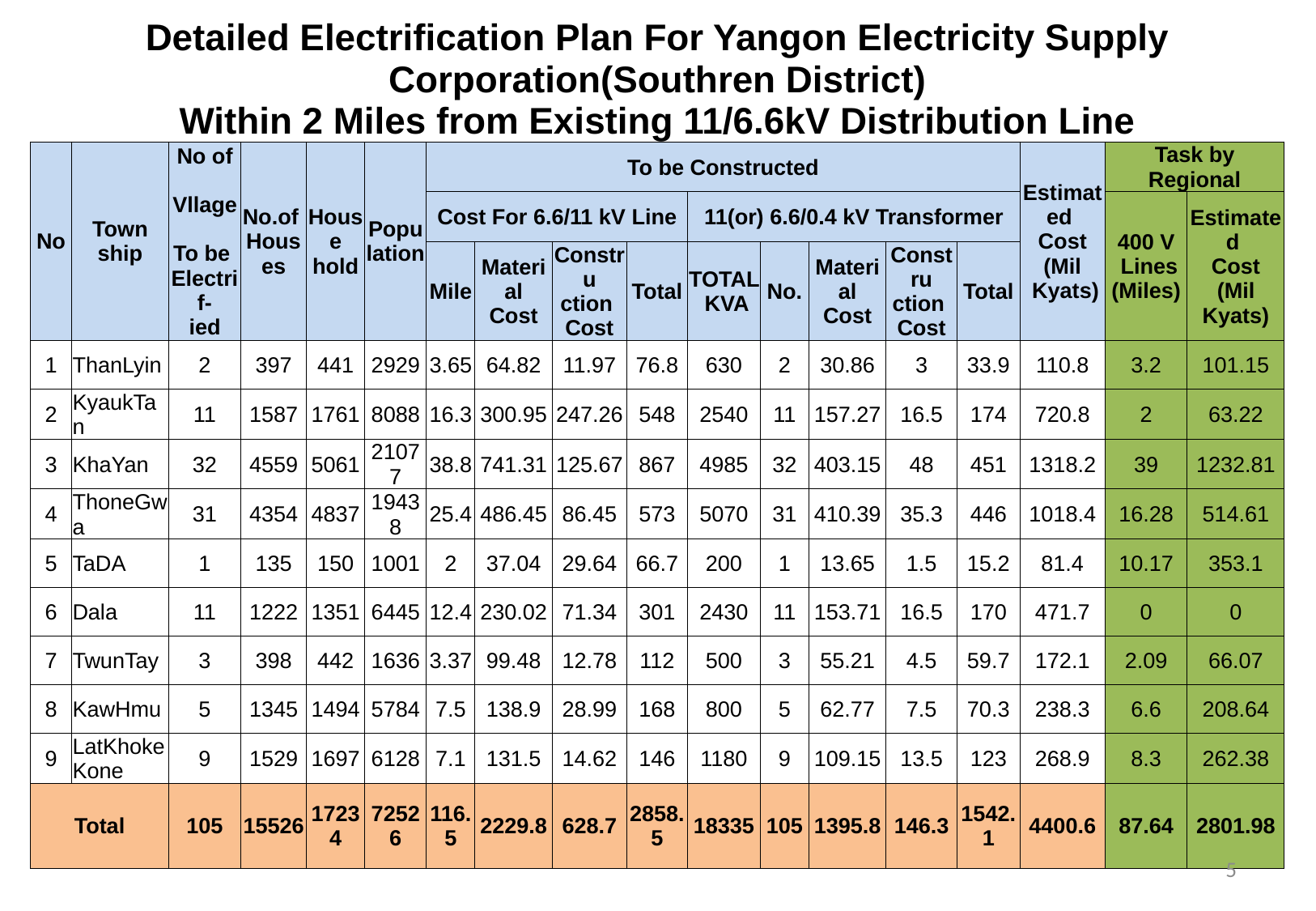

| Detailed Electrification Plan For Yangon Electricity Supply Corporation(Southren District) Within 2 Miles from Existing 11/6.6kV Distribution Line |  |  |  |  |  |  |  |  |  |  |  |  |  |  |  |  |  |
| --- | --- | --- | --- | --- | --- | --- | --- | --- | --- | --- | --- | --- | --- | --- | --- | --- | --- |
| No | Town ship | No of Vllage To be Electrif- ied | No.of Houses | House hold | Popu lation | To be Constructed |  |  |  |  |  |  |  |  | Estimated Cost (Mil Kyats) | Task by Regional |  |
|  |  |  |  |  |  | Cost For 6.6/11 kV Line |  |  |  | 11(or) 6.6/0.4 kV Transformer |  |  |  |  |  | 400 V Lines (Miles) | Estimated Cost (Mil Kyats) |
|  |  |  |  |  |  | Mile | Material Cost | Constru ction Cost | Total | TOTAL KVA | No. | Material Cost | Constru ction Cost | Total |  |  |  |
| 1 | ThanLyin | 2 | 397 | 441 | 2929 | 3.65 | 64.82 | 11.97 | 76.8 | 630 | 2 | 30.86 | 3 | 33.9 | 110.8 | 3.2 | 101.15 |
| 2 | KyaukTan | 11 | 1587 | 1761 | 8088 | 16.3 | 300.95 | 247.26 | 548 | 2540 | 11 | 157.27 | 16.5 | 174 | 720.8 | 2 | 63.22 |
| 3 | KhaYan | 32 | 4559 | 5061 | 21077 | 38.8 | 741.31 | 125.67 | 867 | 4985 | 32 | 403.15 | 48 | 451 | 1318.2 | 39 | 1232.81 |
| 4 | ThoneGwa | 31 | 4354 | 4837 | 19438 | 25.4 | 486.45 | 86.45 | 573 | 5070 | 31 | 410.39 | 35.3 | 446 | 1018.4 | 16.28 | 514.61 |
| 5 | TaDA | 1 | 135 | 150 | 1001 | 2 | 37.04 | 29.64 | 66.7 | 200 | 1 | 13.65 | 1.5 | 15.2 | 81.4 | 10.17 | 353.1 |
| 6 | Dala | 11 | 1222 | 1351 | 6445 | 12.4 | 230.02 | 71.34 | 301 | 2430 | 11 | 153.71 | 16.5 | 170 | 471.7 | 0 | 0 |
| 7 | TwunTay | 3 | 398 | 442 | 1636 | 3.37 | 99.48 | 12.78 | 112 | 500 | 3 | 55.21 | 4.5 | 59.7 | 172.1 | 2.09 | 66.07 |
| 8 | KawHmu | 5 | 1345 | 1494 | 5784 | 7.5 | 138.9 | 28.99 | 168 | 800 | 5 | 62.77 | 7.5 | 70.3 | 238.3 | 6.6 | 208.64 |
| 9 | LatKhoke Kone | 9 | 1529 | 1697 | 6128 | 7.1 | 131.5 | 14.62 | 146 | 1180 | 9 | 109.15 | 13.5 | 123 | 268.9 | 8.3 | 262.38 |
| Total |  | 105 | 15526 | 17234 | 72526 | 116.5 | 2229.8 | 628.7 | 2858.5 | 18335 | 105 | 1395.8 | 146.3 | 1542.1 | 4400.6 | 87.64 | 2801.98 |
5